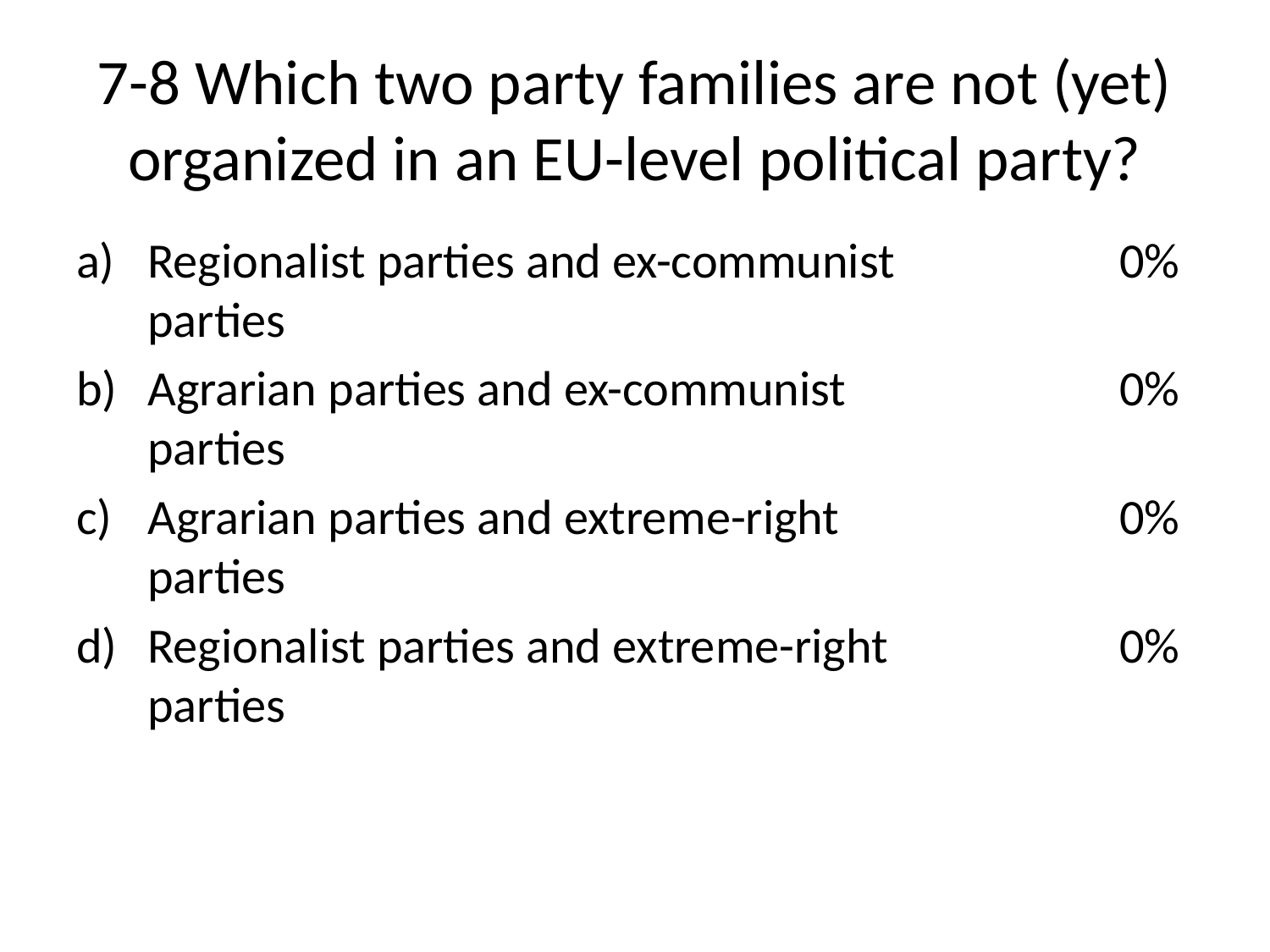

# 7-8 Which two party families are not (yet) organized in an EU-level political party?
Regionalist parties and ex-communist parties
Agrarian parties and ex-communist parties
Agrarian parties and extreme-right parties
Regionalist parties and extreme-right parties
0%
0%
0%
0%